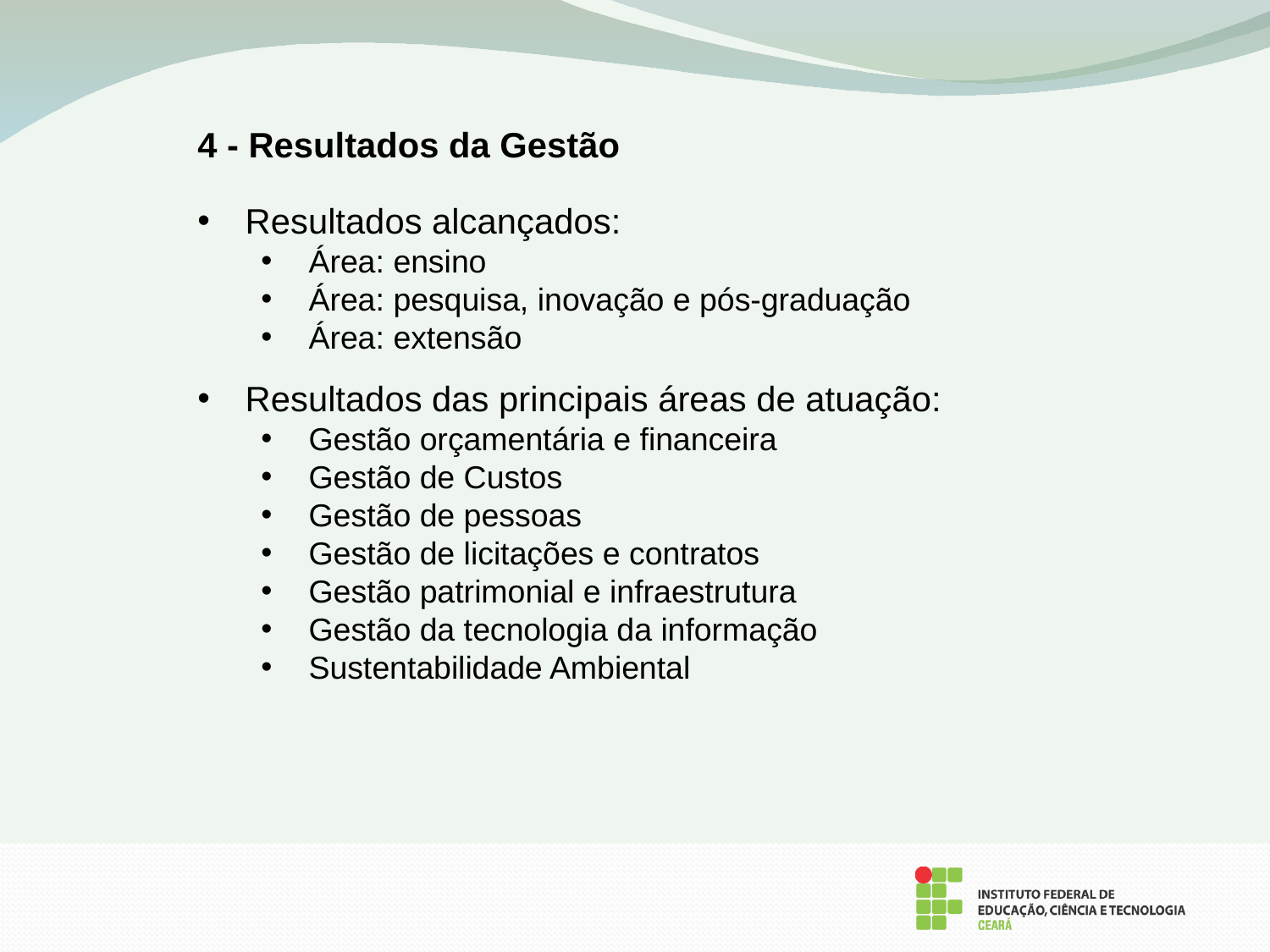

4 - Resultados da Gestão

Resultados alcançados:
Área: ensino
Área: pesquisa, inovação e pós-graduação
Área: extensão
Resultados das principais áreas de atuação:
Gestão orçamentária e financeira
Gestão de Custos
Gestão de pessoas
Gestão de licitações e contratos
Gestão patrimonial e infraestrutura
Gestão da tecnologia da informação
Sustentabilidade Ambiental